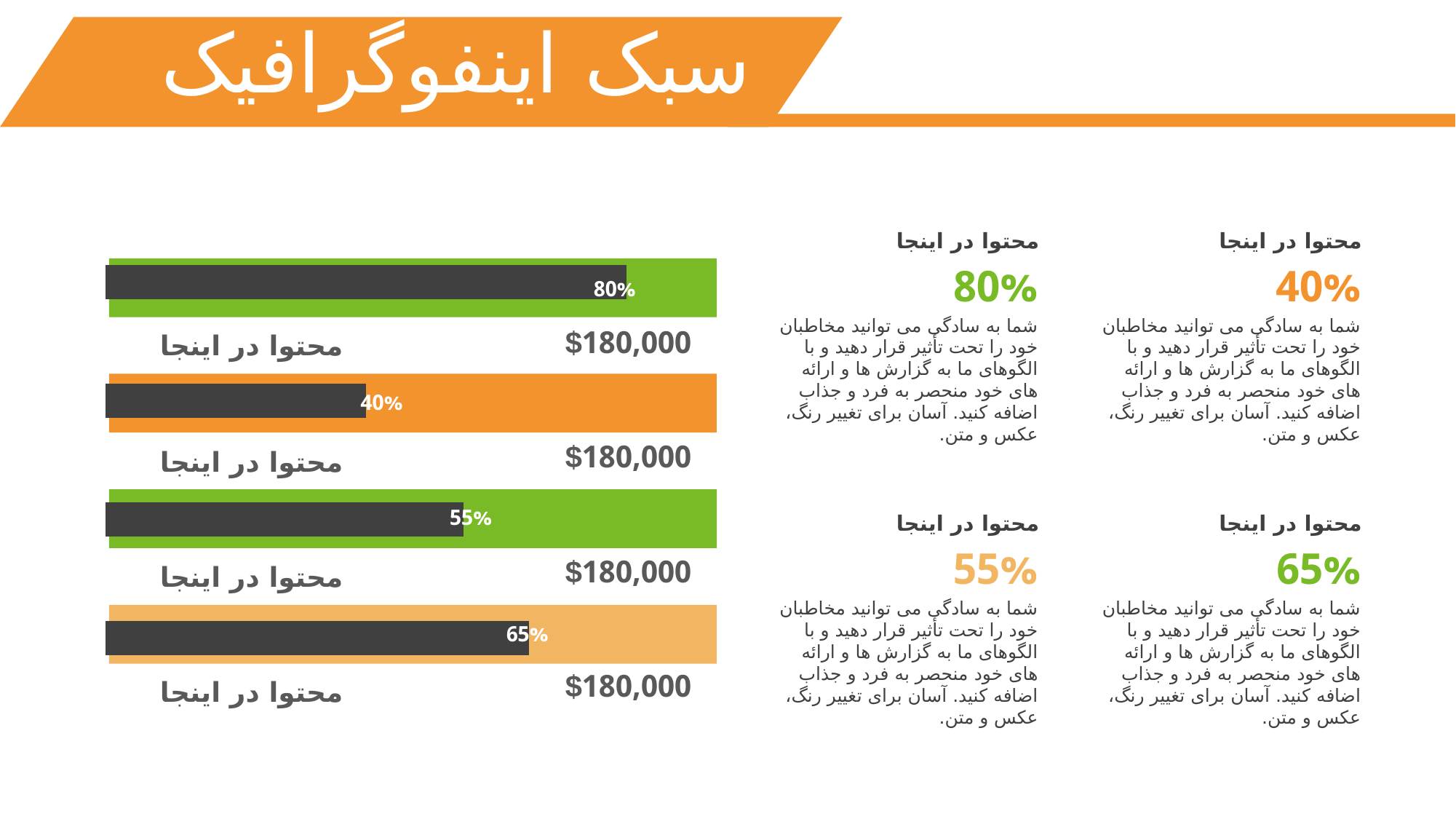

سبک اینفوگرافیک

### Chart

| Category |  |
|---|---|
محتوا در اینجا
80%
شما به سادگی می توانید مخاطبان خود را تحت تأثیر قرار دهید و با الگوهای ما به گزارش ها و ارائه های خود منحصر به فرد و جذاب اضافه کنید. آسان برای تغییر رنگ، عکس و متن.
محتوا در اینجا
40%
شما به سادگی می توانید مخاطبان خود را تحت تأثیر قرار دهید و با الگوهای ما به گزارش ها و ارائه های خود منحصر به فرد و جذاب اضافه کنید. آسان برای تغییر رنگ، عکس و متن.

80%
$180,000
محتوا در اینجا

40%
$180,000
محتوا در اینجا

55%
محتوا در اینجا
55%
شما به سادگی می توانید مخاطبان خود را تحت تأثیر قرار دهید و با الگوهای ما به گزارش ها و ارائه های خود منحصر به فرد و جذاب اضافه کنید. آسان برای تغییر رنگ، عکس و متن.
محتوا در اینجا
65%
شما به سادگی می توانید مخاطبان خود را تحت تأثیر قرار دهید و با الگوهای ما به گزارش ها و ارائه های خود منحصر به فرد و جذاب اضافه کنید. آسان برای تغییر رنگ، عکس و متن.
$180,000
محتوا در اینجا

65%
$180,000
محتوا در اینجا